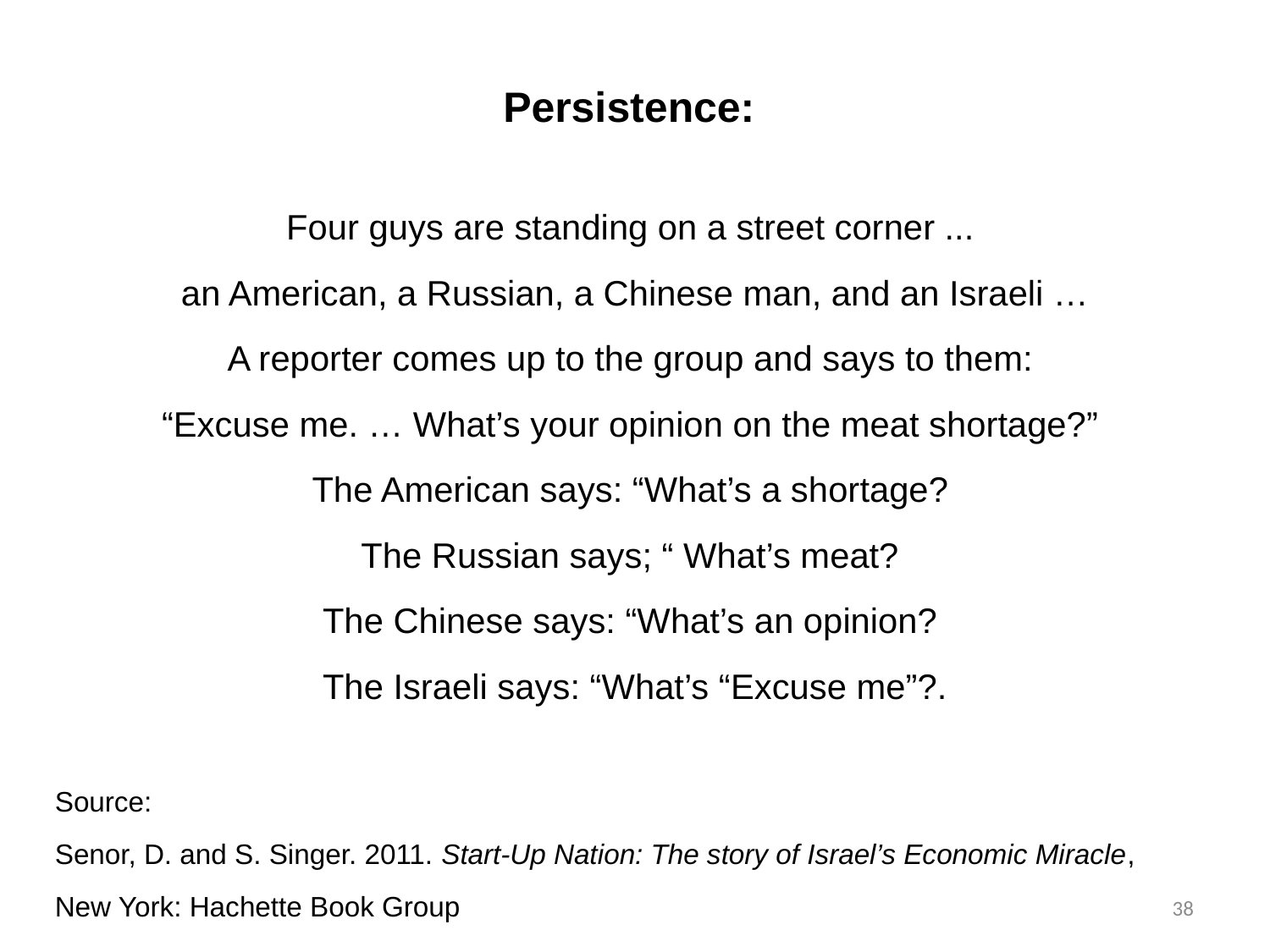

Persistence:

Four guys are standing on a street corner ...
an American, a Russian, a Chinese man, and an Israeli …
A reporter comes up to the group and says to them:
“Excuse me. … What’s your opinion on the meat shortage?”
The American says: “What’s a shortage?
The Russian says; “ What’s meat?
The Chinese says: “What’s an opinion?
The Israeli says: “What’s “Excuse me”?.

Source:
Senor, D. and S. Singer. 2011. Start-Up Nation: The story of Israel’s Economic Miracle,   	New York: Hachette Book Group

38